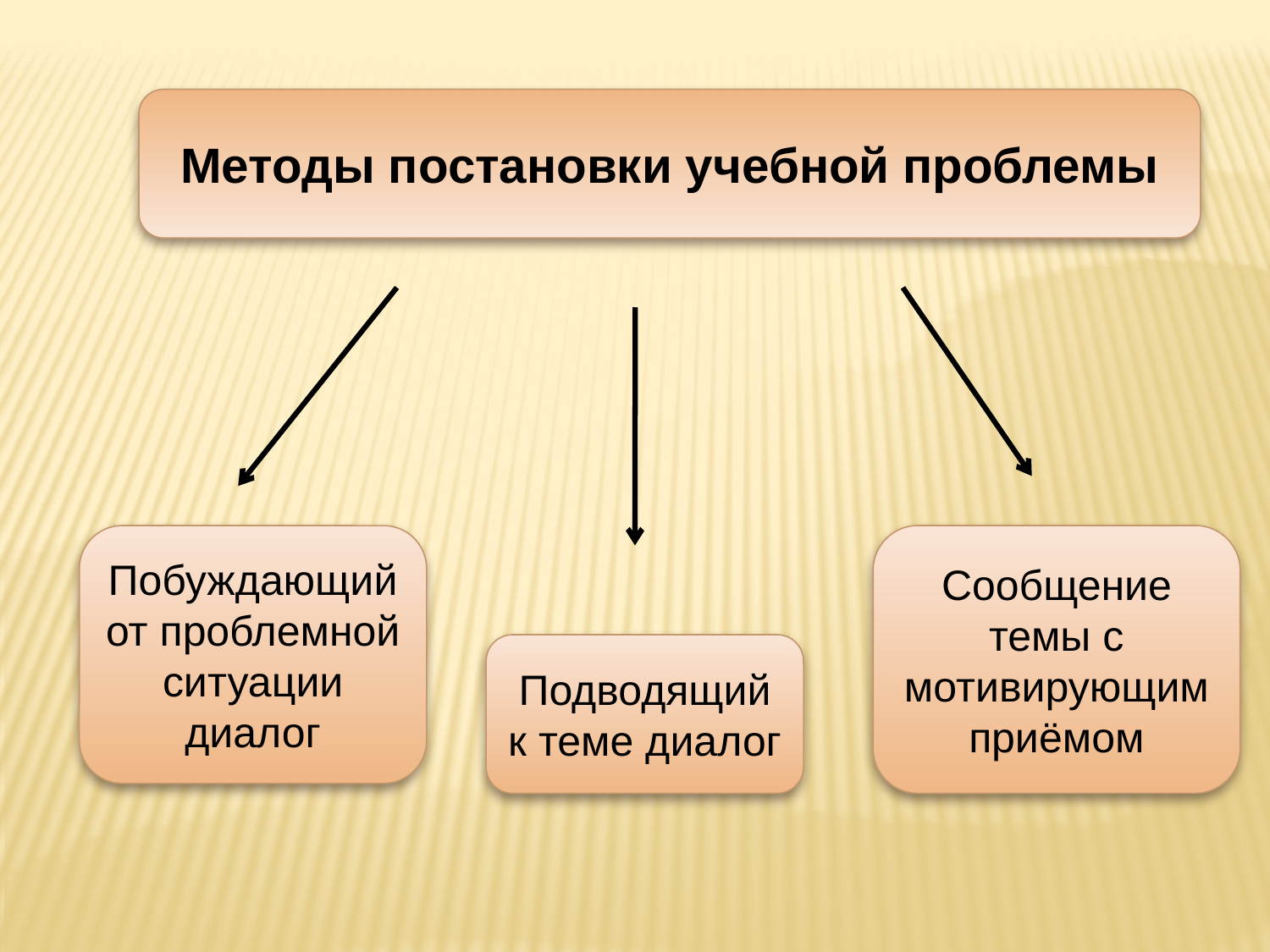

Методы постановки учебной проблемы
Побуждающий от проблемной ситуации диалог
Сообщение темы с мотивирующим приёмом
Подводящий к теме диалог